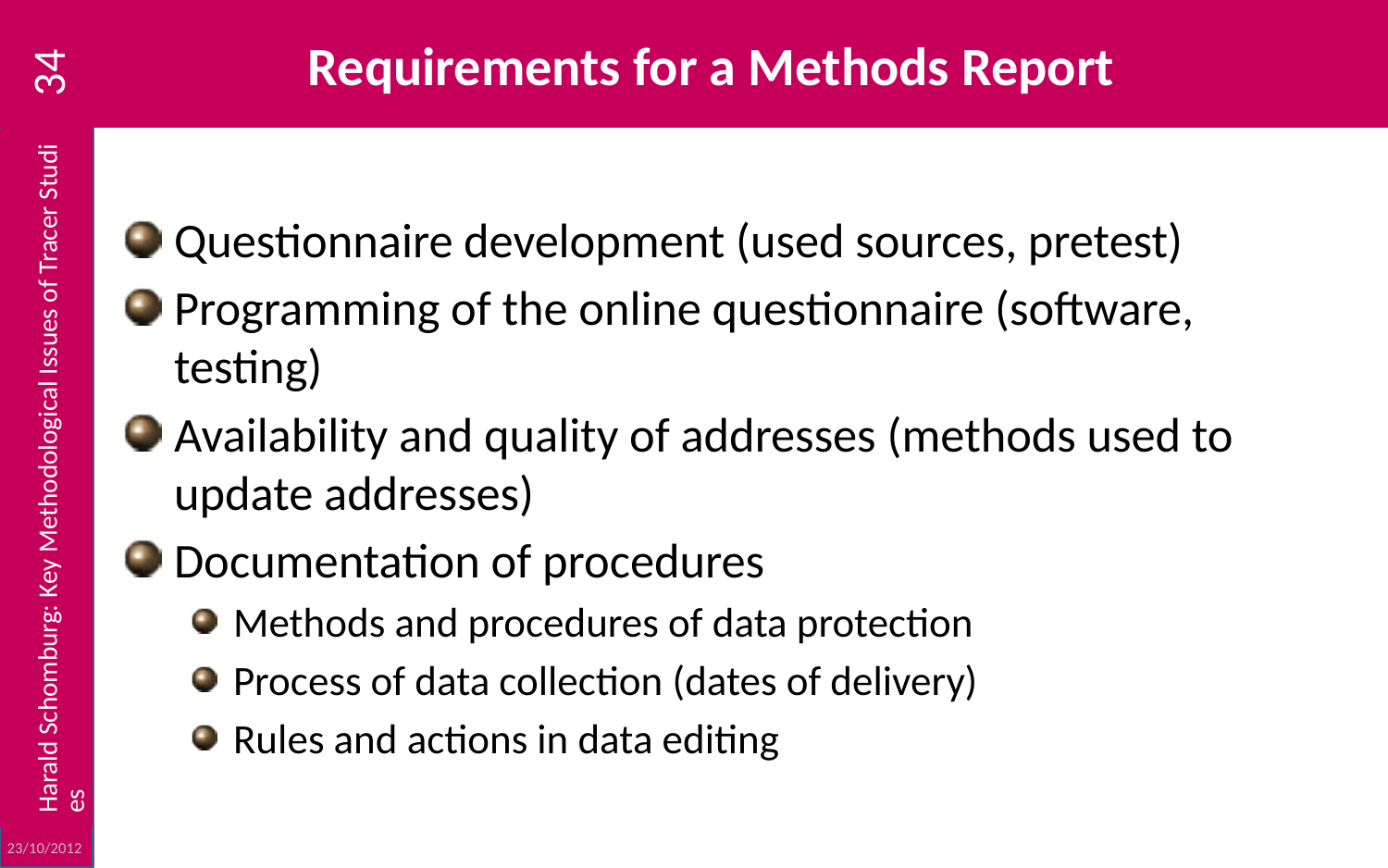

# Requirements for a Methods Report
34
Questionnaire development (used sources, pretest)
Programming of the online questionnaire (software, testing)
Availability and quality of addresses (methods used to update addresses)
Documentation of procedures
Methods and procedures of data protection
Process of data collection (dates of delivery)
Rules and actions in data editing
Harald Schomburg: Key Methodological Issues of Tracer Studies
23/10/2012